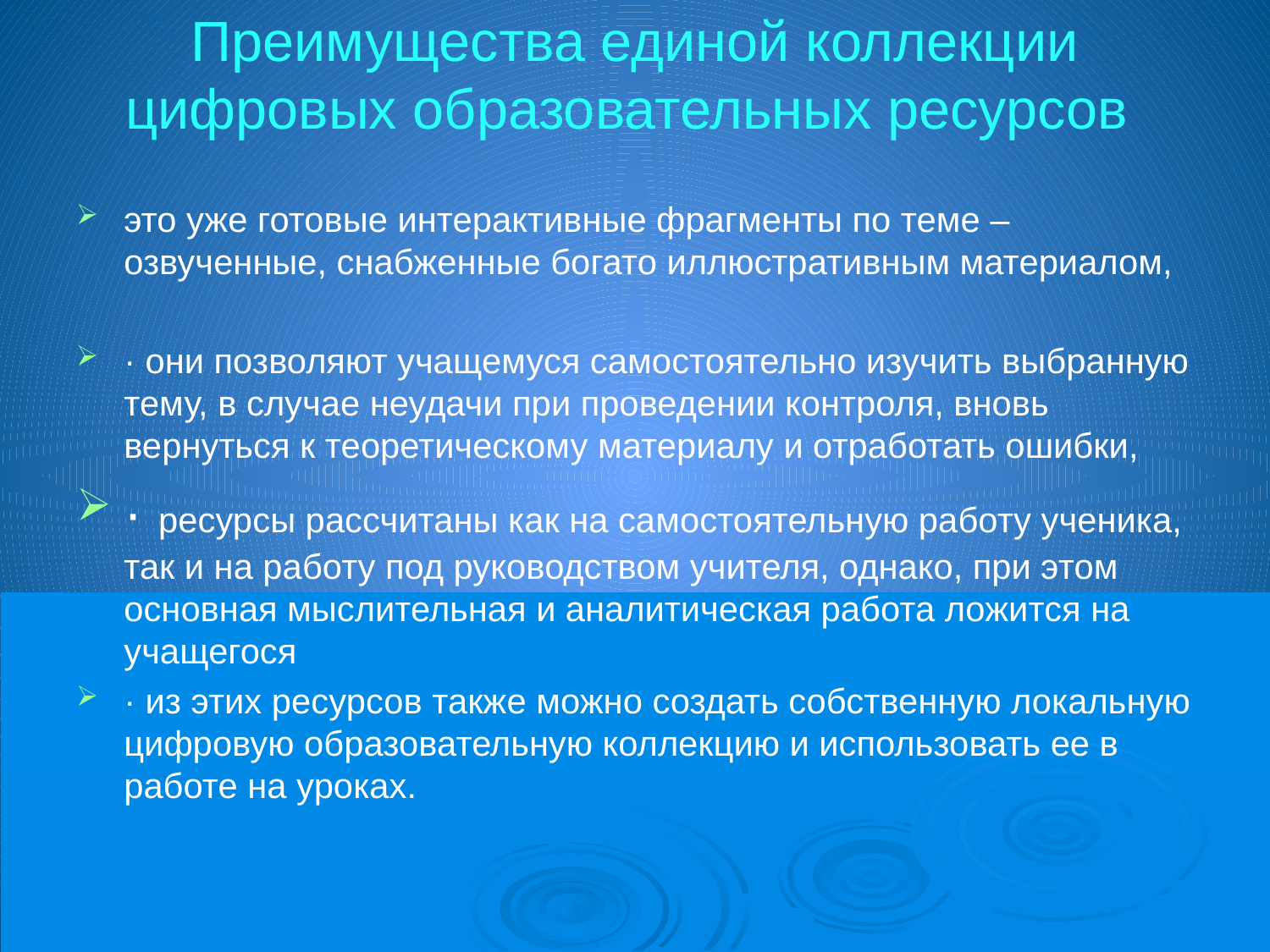

# Преимущества единой коллекции цифровых образовательных ресурсов

это уже готовые интерактивные фрагменты по теме – озвученные, снабженные богато иллюстративным материалом,

· они позволяют учащемуся самостоятельно изучить выбранную тему, в случае неудачи при проведении контроля, вновь вернуться к теоретическому материалу и отработать ошибки,
· ресурсы рассчитаны как на самостоятельную работу ученика, так и на работу под руководством учителя, однако, при этом основная мыслительная и аналитическая работа ложится на учащегося
· из этих ресурсов также можно создать собственную локальную цифровую образовательную коллекцию и использовать ее в работе на уроках.